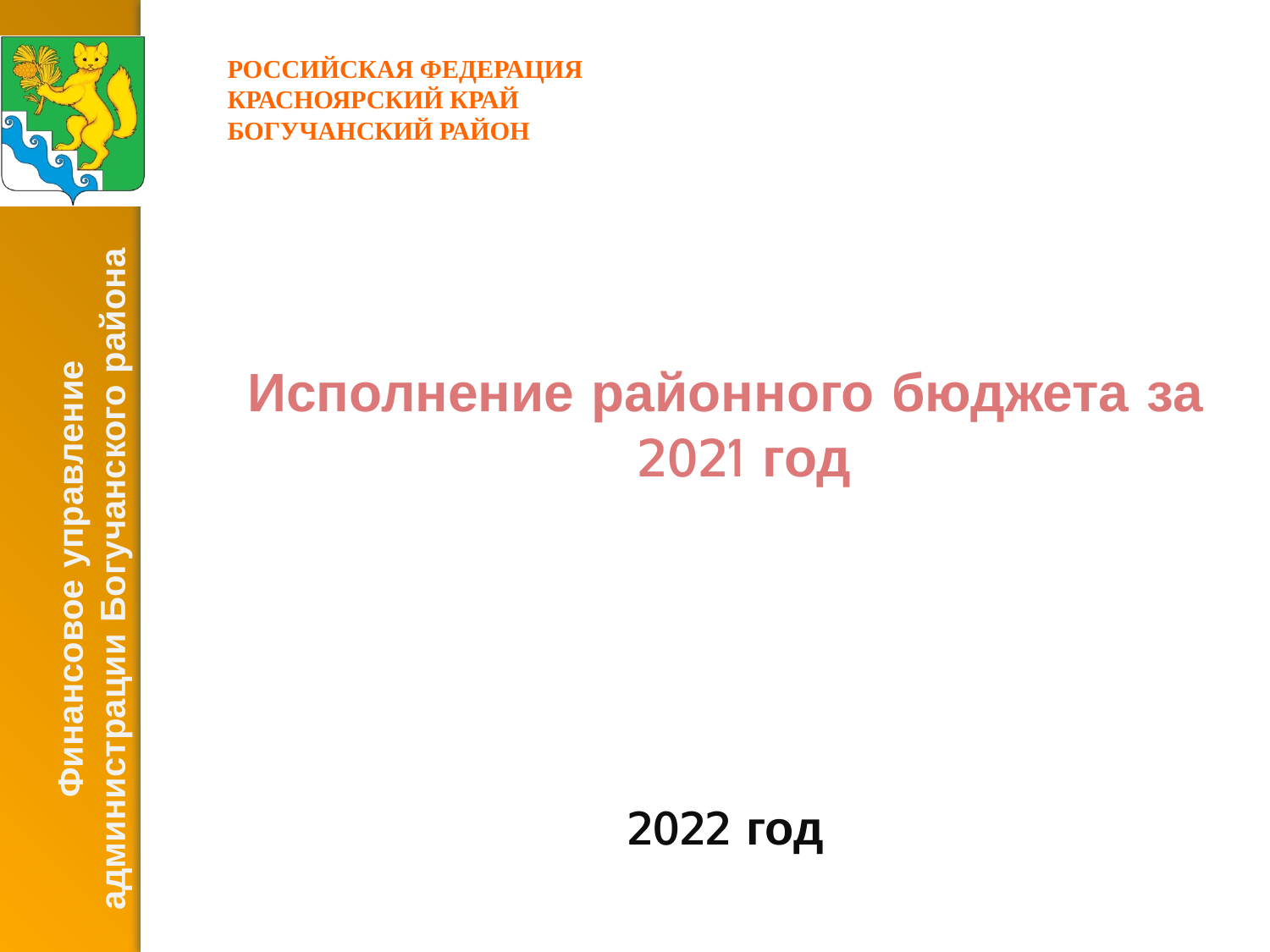

# РОССИЙСКАЯ ФЕДЕРАЦИЯ КРАСНОЯРСКИЙ КРАЙ                                                       БОГУЧАНСКИЙ РАЙОН

Исполнение районного бюджета за 2021 год

2022 год